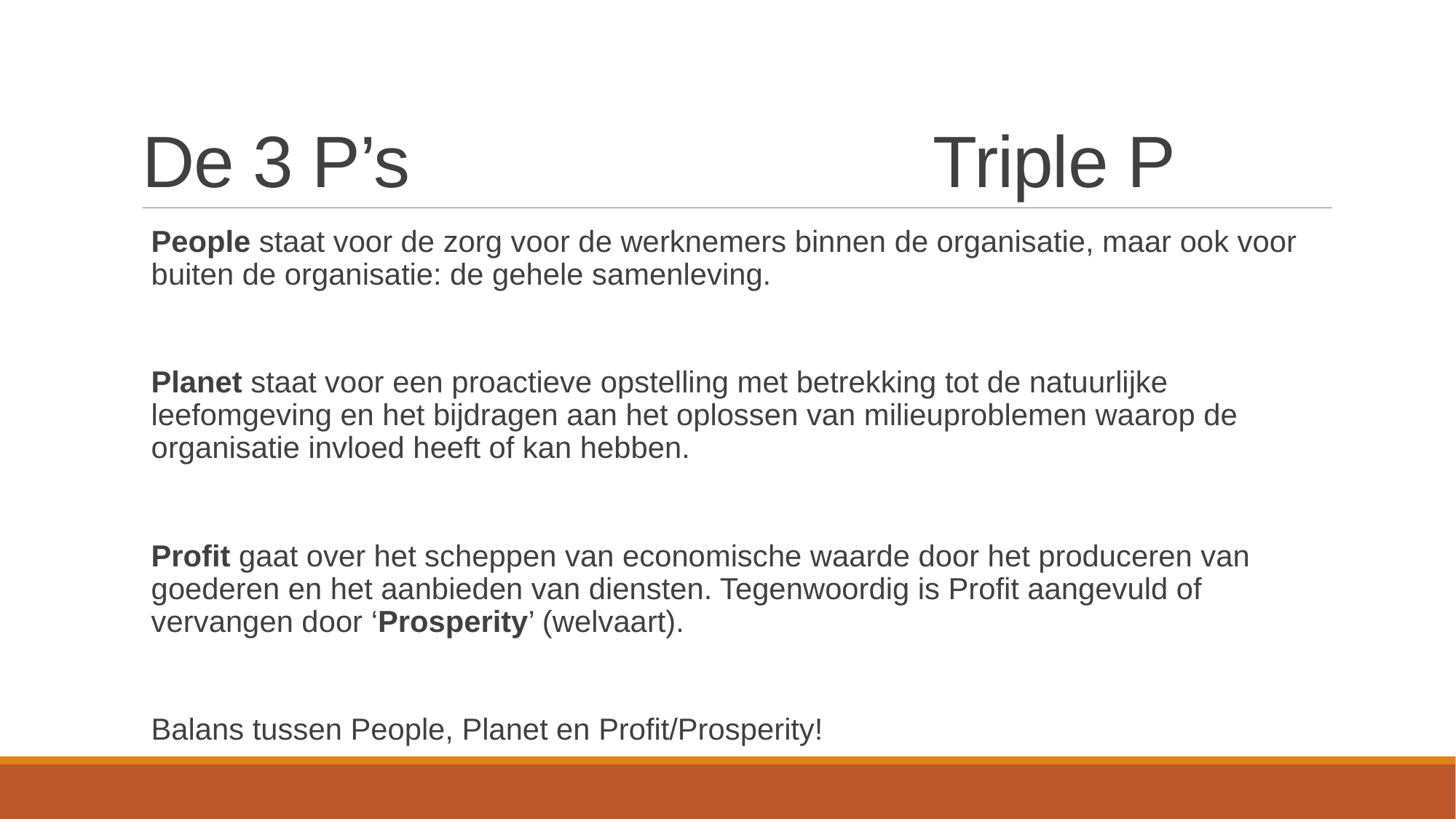

# De 3 P’s                           Triple P
People staat voor de zorg voor de werknemers binnen de organisatie, maar ook voor buiten de organisatie: de gehele samenleving.

Planet staat voor een proactieve opstelling met betrekking tot de natuurlijke leefomgeving en het bijdragen aan het oplossen van milieuproblemen waarop de organisatie invloed heeft of kan hebben.

Profit gaat over het scheppen van economische waarde door het produceren van goederen en het aanbieden van diensten. Tegenwoordig is Profit aangevuld of vervangen door ‘Prosperity’ (welvaart).

Balans tussen People, Planet en Profit/Prosperity!